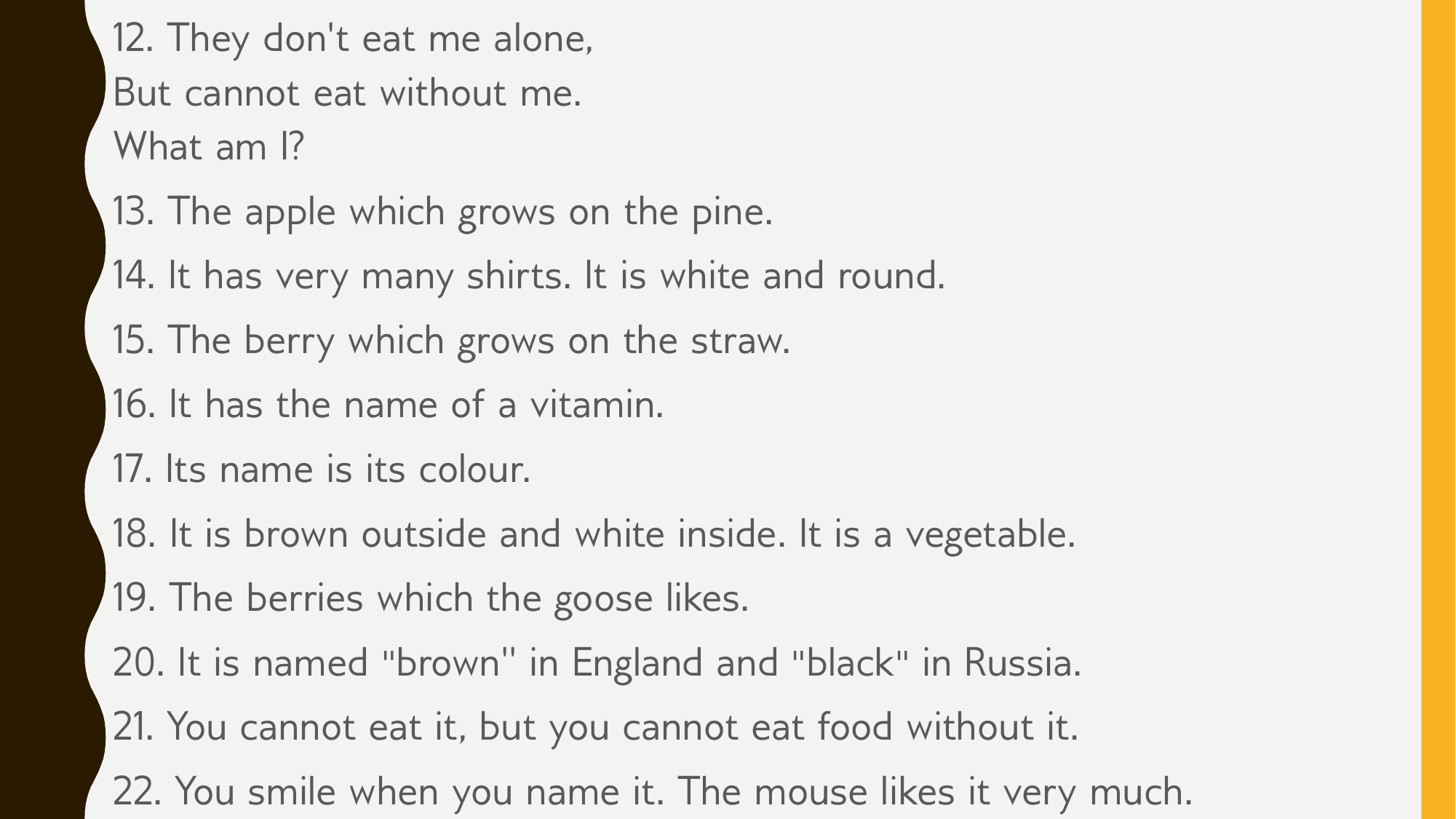

12. They don't eat me alone,
But cannot eat without me. 
What am I?
13. The apple which grows on the pine.
14. It has very many shirts. It is white and round.
15. The berry which grows on the straw.
16. It has the name of a vitamin.
17. Its name is its colour.
18. It is brown outside and white inside. It is a vegetable.
19. The berries which the goose likes.
20. It is named "brown'' in England and "black" in Russia.
21. You cannot eat it, but you cannot eat food without it.
22. You smile when you name it. The mouse likes it very much.